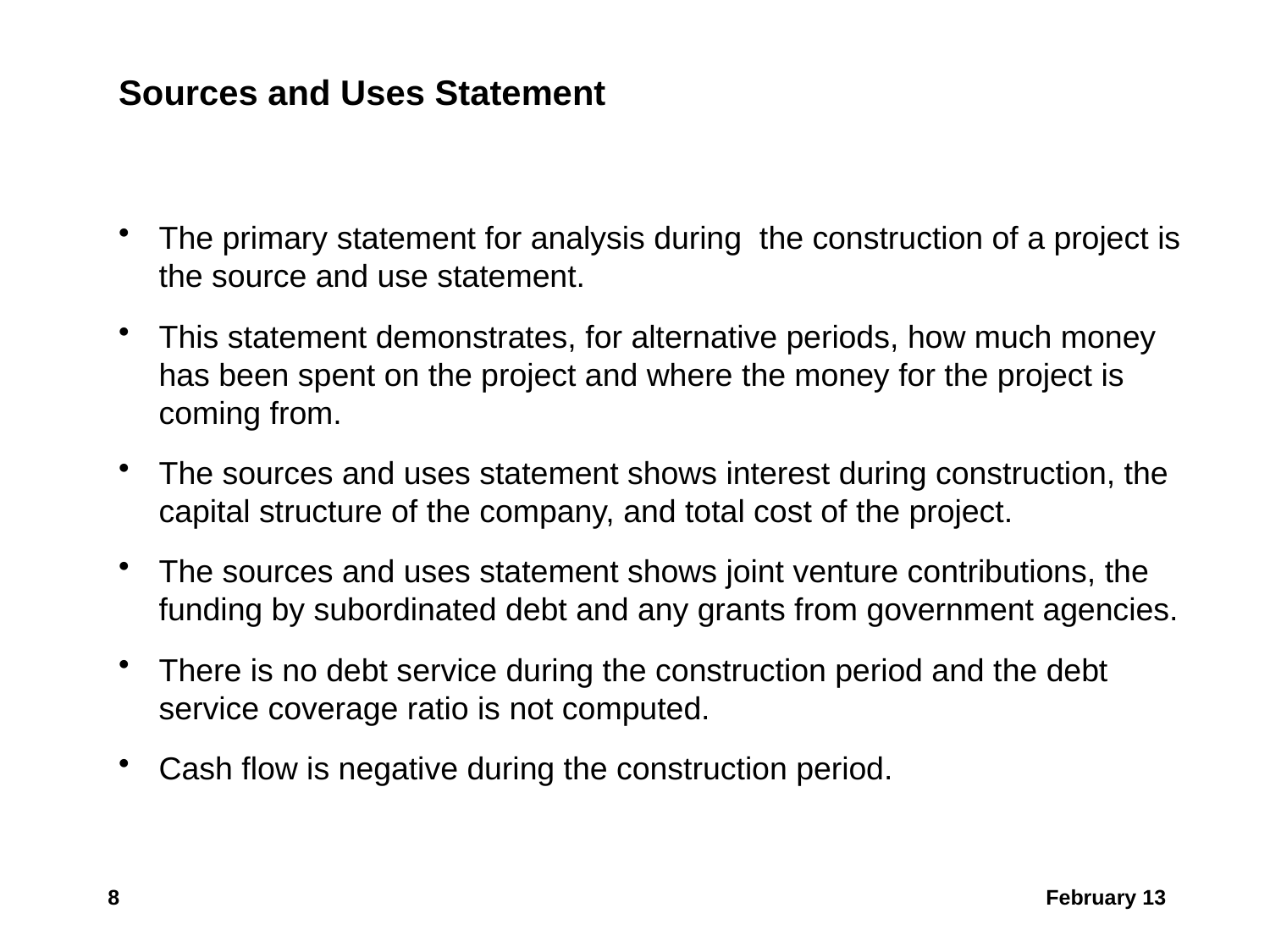

# Sources and Uses Statement
The primary statement for analysis during  the construction of a project is the source and use statement.
This statement demonstrates, for alternative periods, how much money has been spent on the project and where the money for the project is coming from.
The sources and uses statement shows interest during construction, the capital structure of the company, and total cost of the project.
The sources and uses statement shows joint venture contributions, the funding by subordinated debt and any grants from government agencies.
There is no debt service during the construction period and the debt service coverage ratio is not computed.
Cash flow is negative during the construction period.